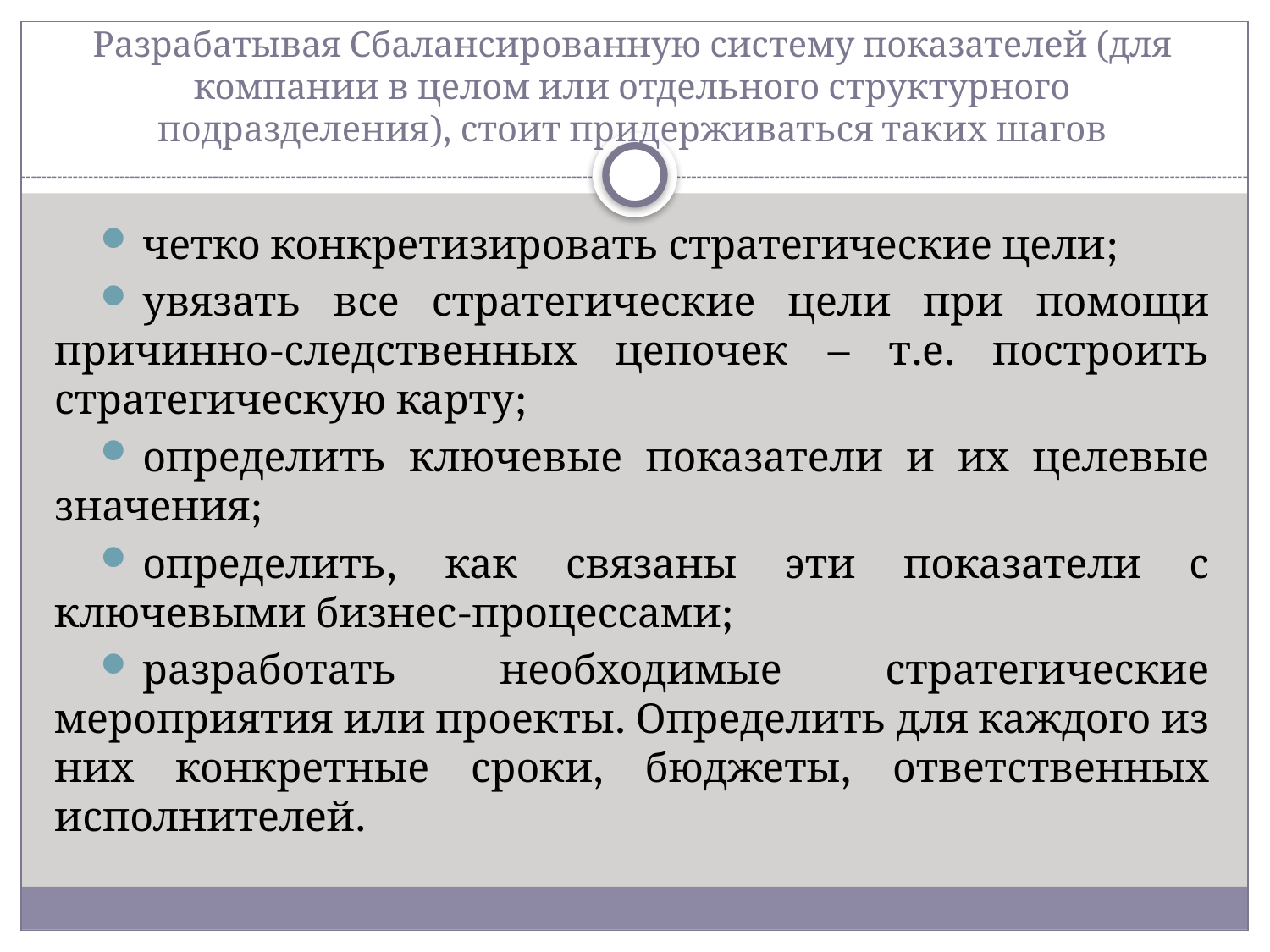

# Разрабатывая Сбалансированную систему показателей (для компании в целом или отдельного структурного подразделения), стоит придерживаться таких шагов
четко конкретизировать стратегические цели;
увязать все стратегические цели при помощи причинно-следственных цепочек – т.е. построить стратегическую карту;
определить ключевые показатели и их целевые значения;
определить, как связаны эти показатели с ключевыми бизнес-процессами;
разработать необходимые стратегические мероприятия или проекты. Определить для каждого из них конкретные сроки, бюджеты, ответственных исполнителей.